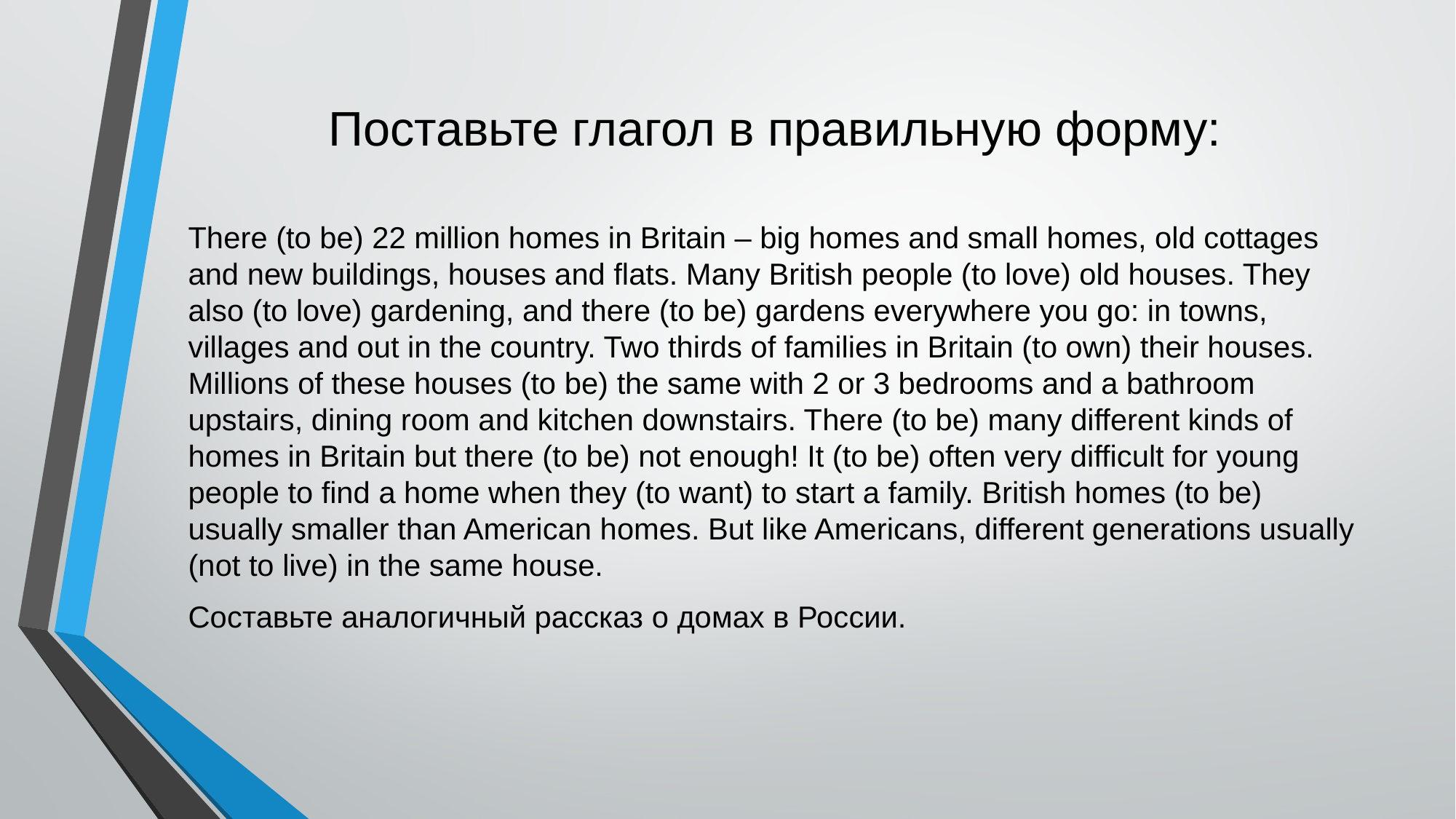

# Поставьте глагол в правильную форму:
There (to be) 22 million homes in Britain – big homes and small homes, old cottages and new buildings, houses and flats. Many British people (to love) old houses. They also (to love) gardening, and there (to be) gardens everywhere you go: in towns, villages and out in the country. Two thirds of families in Britain (to own) their houses. Millions of these houses (to be) the same with 2 or 3 bedrooms and a bathroom upstairs, dining room and kitchen downstairs. There (to be) many different kinds of homes in Britain but there (to be) not enough! It (to be) often very difficult for young people to find a home when they (to want) to start a family. British homes (to be)  usually smaller than American homes. But like Americans, different generations usually (not to live) in the same house.
Составьте аналогичный рассказ о домах в России.